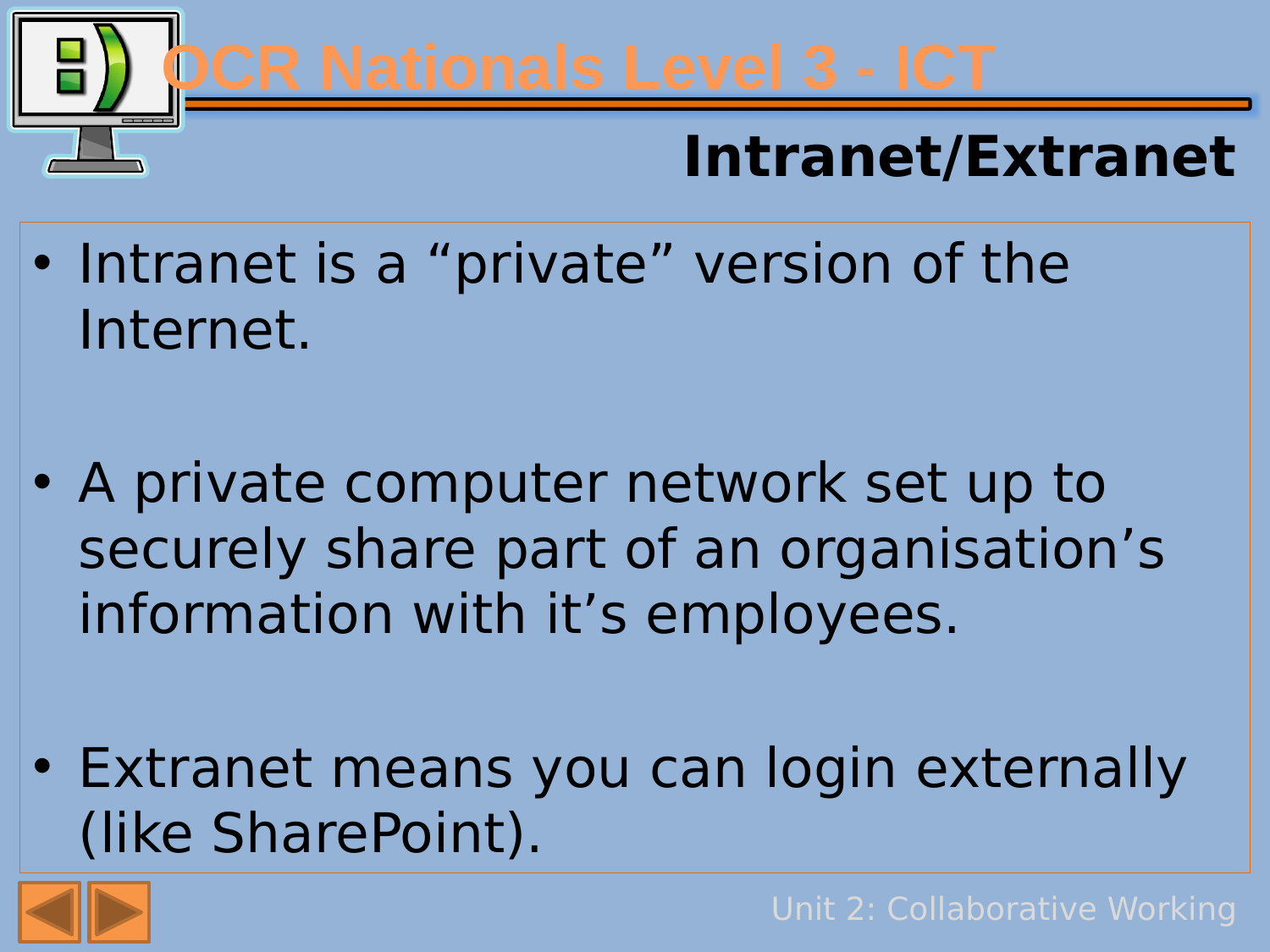

# Intranet/Extranet
Intranet is a “private” version of the Internet.

A private computer network set up to securely share part of an organisation’s information with it’s employees.

Extranet means you can login externally (like SharePoint).